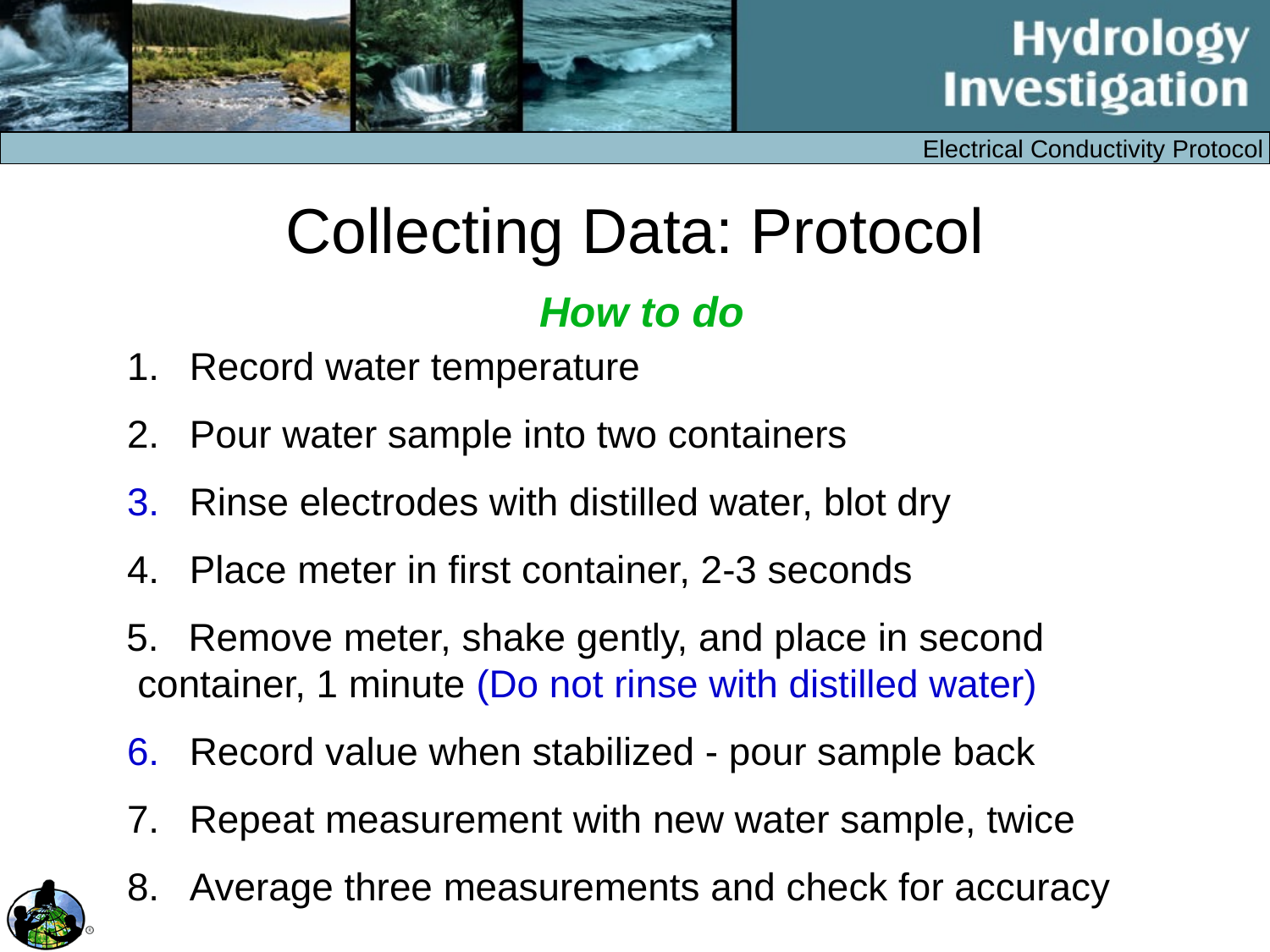

Collecting Data: Protocol
How to do
 Record water temperature

 Pour water sample into two containers

 Rinse electrodes with distilled water, blot dry

 Place meter in first container, 2-3 seconds

 Remove meter, shake gently, and place in second
 container, 1 minute (Do not rinse with distilled water)

 Record value when stabilized - pour sample back

 Repeat measurement with new water sample, twice

 Average three measurements and check for accuracy